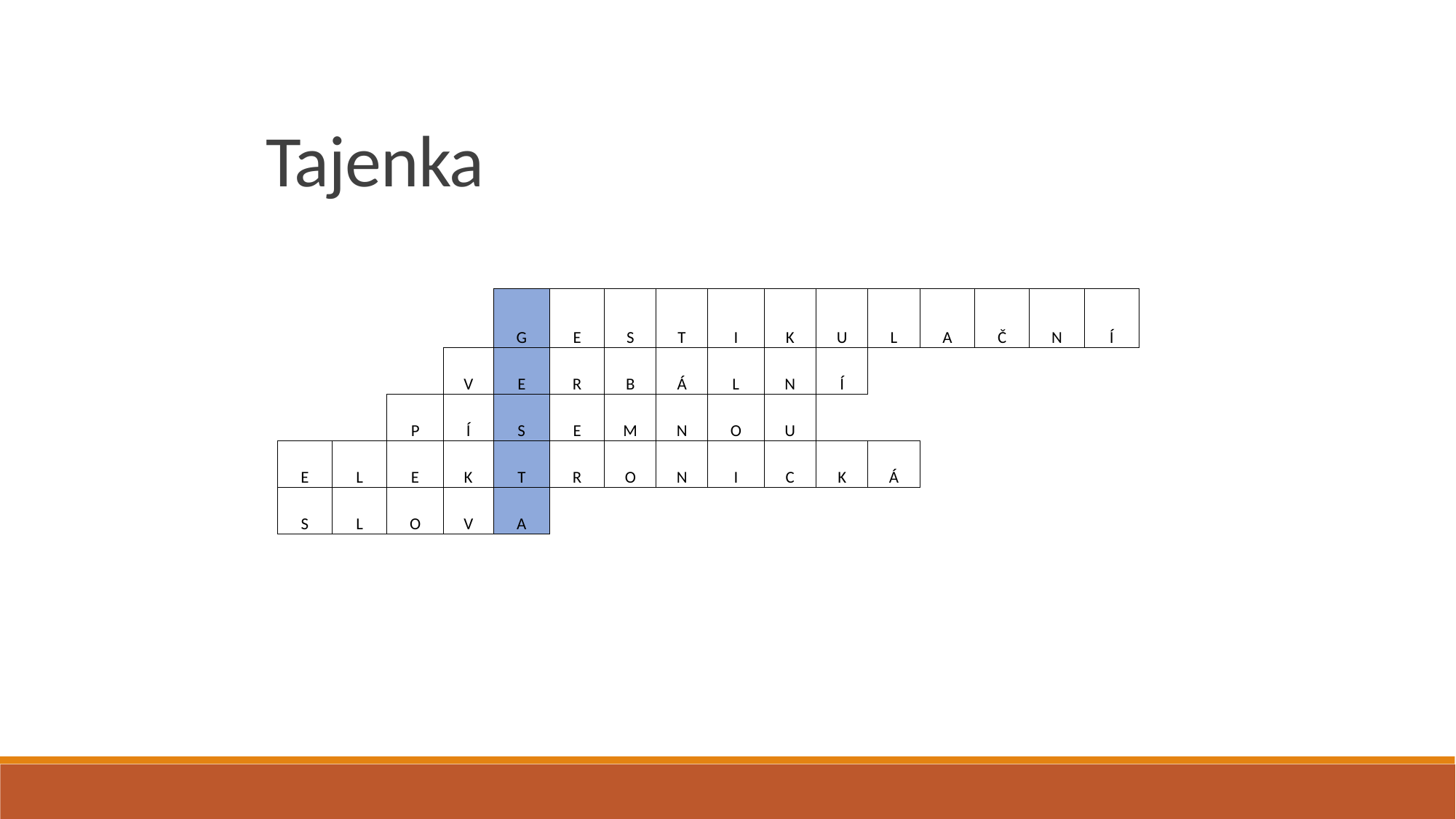

Tajenka
|  |  |  |  | G | E | S | T | I | K | U | L | A | Č | N | Í |
| --- | --- | --- | --- | --- | --- | --- | --- | --- | --- | --- | --- | --- | --- | --- | --- |
|  |  |  | V | E | R | B | Á | L | N | Í |  |  |  |  |  |
|  |  | P | Í | S | E | M | N | O | U |  |  |  |  |  |  |
| E | L | E | K | T | R | O | N | I | C | K | Á |  |  |  |  |
| S | L | O | V | A |  |  |  |  |  |  |  |  |  |  |  |